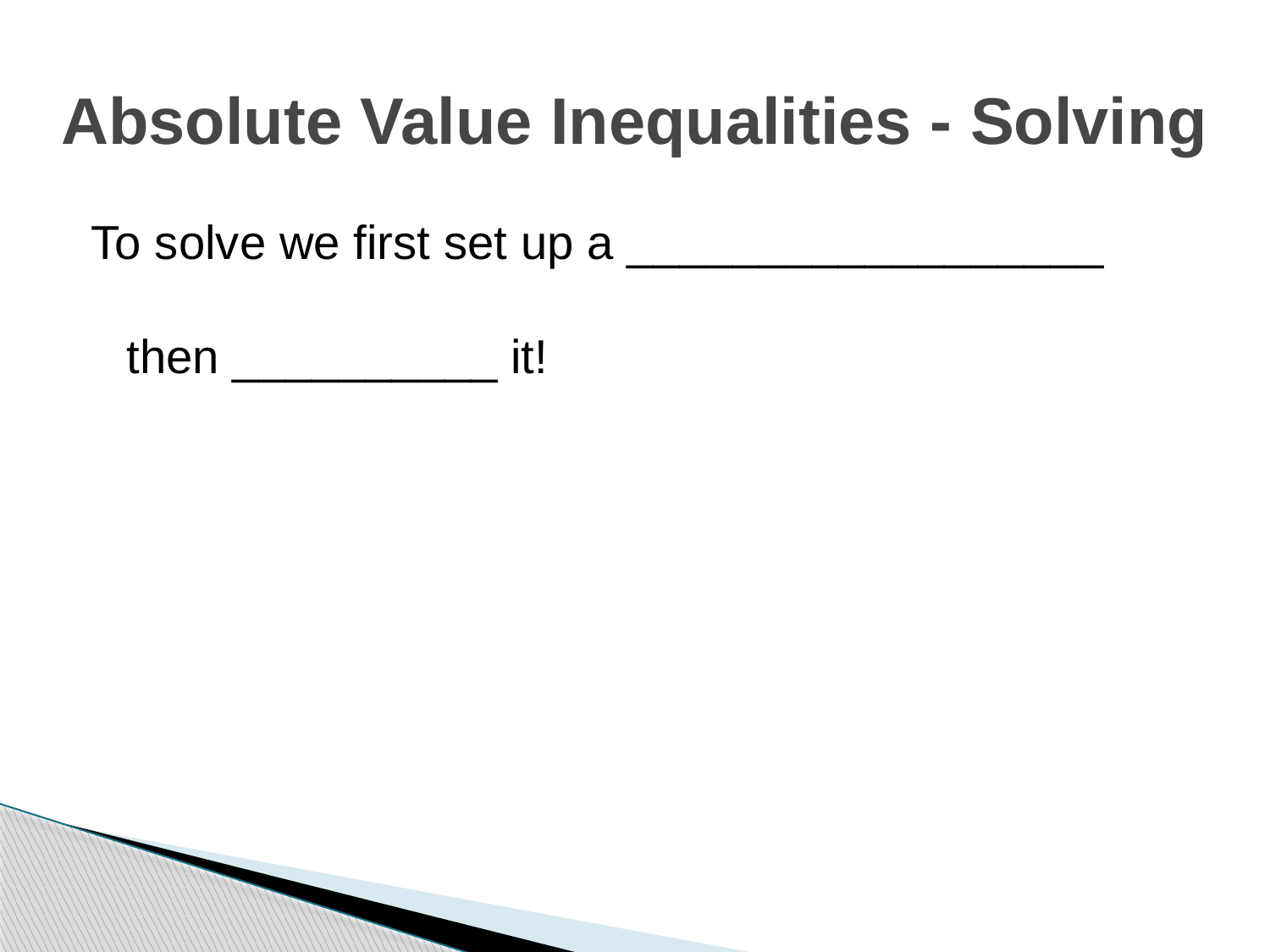

# Absolute Value Inequalities - Solving
To solve we first set up a __________________
then __________ it!